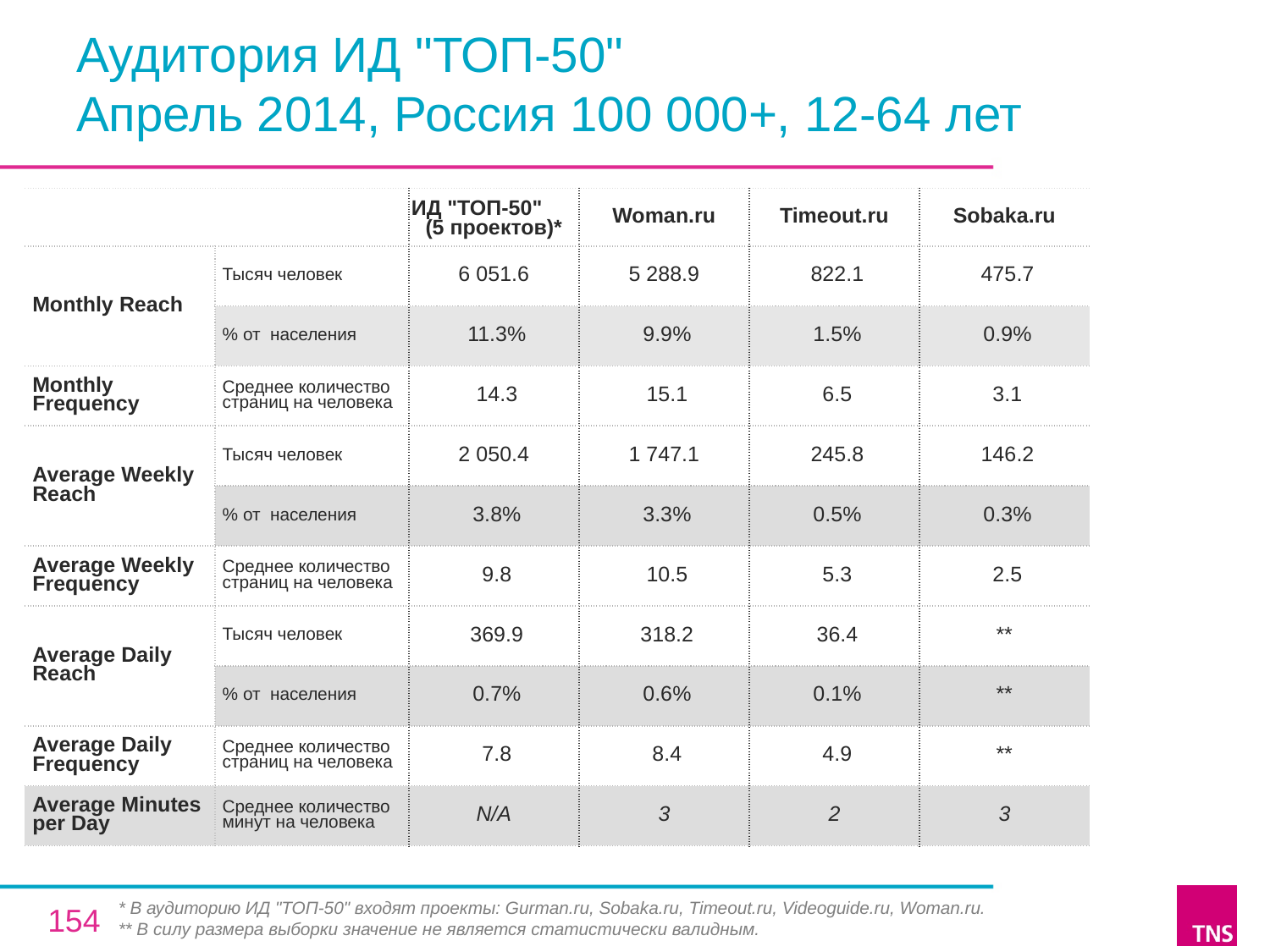

# Аудитория ИД "ТОП-50" Апрель 2014, Россия 100 000+, 12-64 лет
|  |  | ИД "ТОП-50" (5 проектов)\* | Woman.ru | Timeout.ru | Sobaka.ru |
| --- | --- | --- | --- | --- | --- |
| Monthly Reach | Тысяч человек | 6 051.6 | 5 288.9 | 822.1 | 475.7 |
|  | % от населения | 11.3% | 9.9% | 1.5% | 0.9% |
| Monthly Frequency | Среднее количество страниц на человека | 14.3 | 15.1 | 6.5 | 3.1 |
| Average Weekly Reach | Тысяч человек | 2 050.4 | 1 747.1 | 245.8 | 146.2 |
|  | % от населения | 3.8% | 3.3% | 0.5% | 0.3% |
| Average Weekly Frequency | Среднее количество страниц на человека | 9.8 | 10.5 | 5.3 | 2.5 |
| Average Daily Reach | Тысяч человек | 369.9 | 318.2 | 36.4 | \*\* |
|  | % от населения | 0.7% | 0.6% | 0.1% | \*\* |
| Average Daily Frequency | Среднее количество страниц на человека | 7.8 | 8.4 | 4.9 | \*\* |
| Average Minutes per Day | Среднее количество минут на человека | N/A | 3 | 2 | 3 |
* В аудиторию ИД "ТОП-50" входят проекты: Gurman.ru, Sobaka.ru, Timeout.ru, Videoguide.ru, Woman.ru.
** В силу размера выборки значение не является статистически валидным.
154